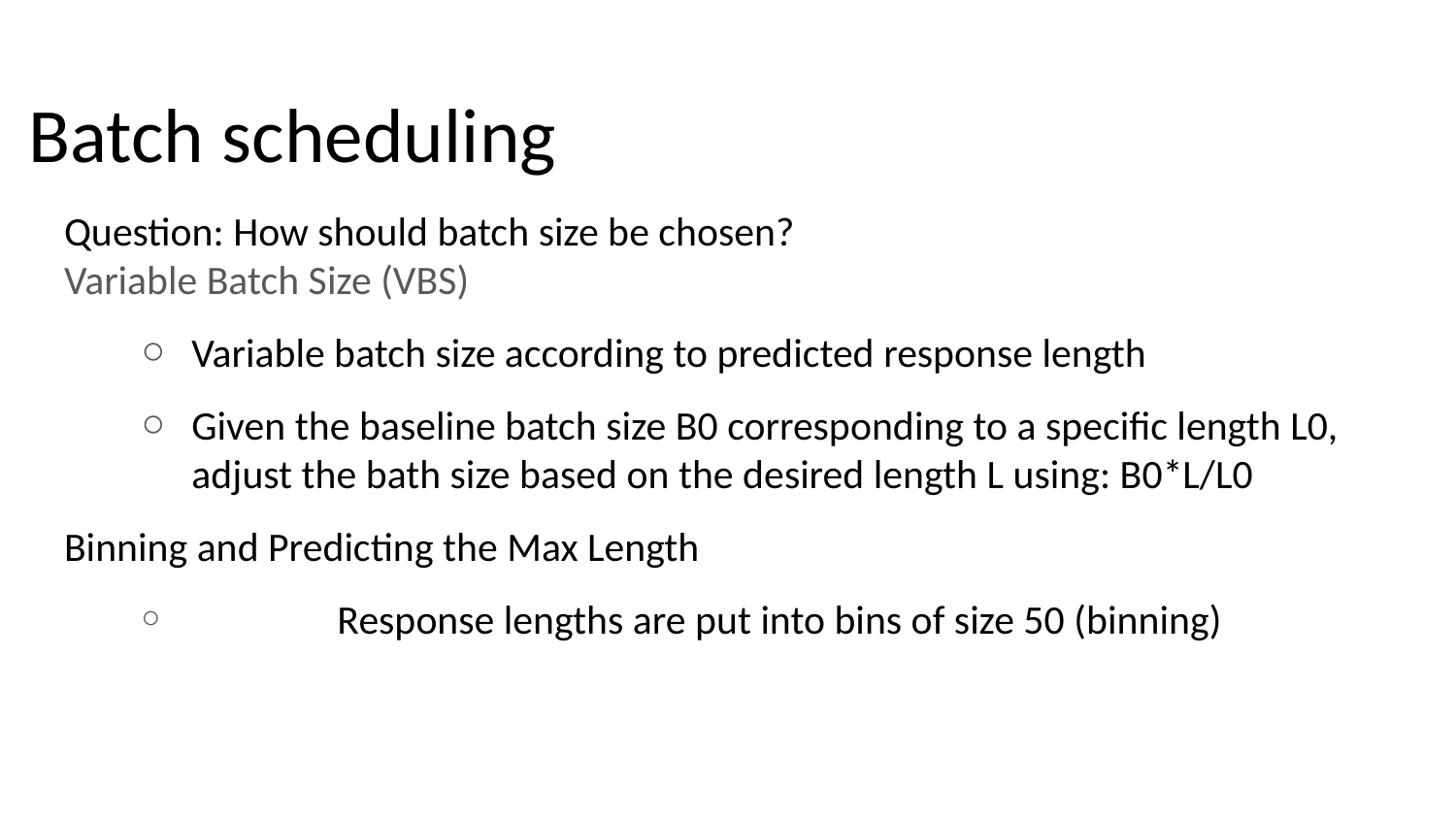

# Batch scheduling
Question: How should batch size be chosen?
Variable Batch Size (VBS)
Variable batch size according to predicted response length
Given the baseline batch size B0 corresponding to a specific length L0, adjust the bath size based on the desired length L using: B0*L/L0
Binning and Predicting the Max Length
	Response lengths are put into bins of size 50 (binning)